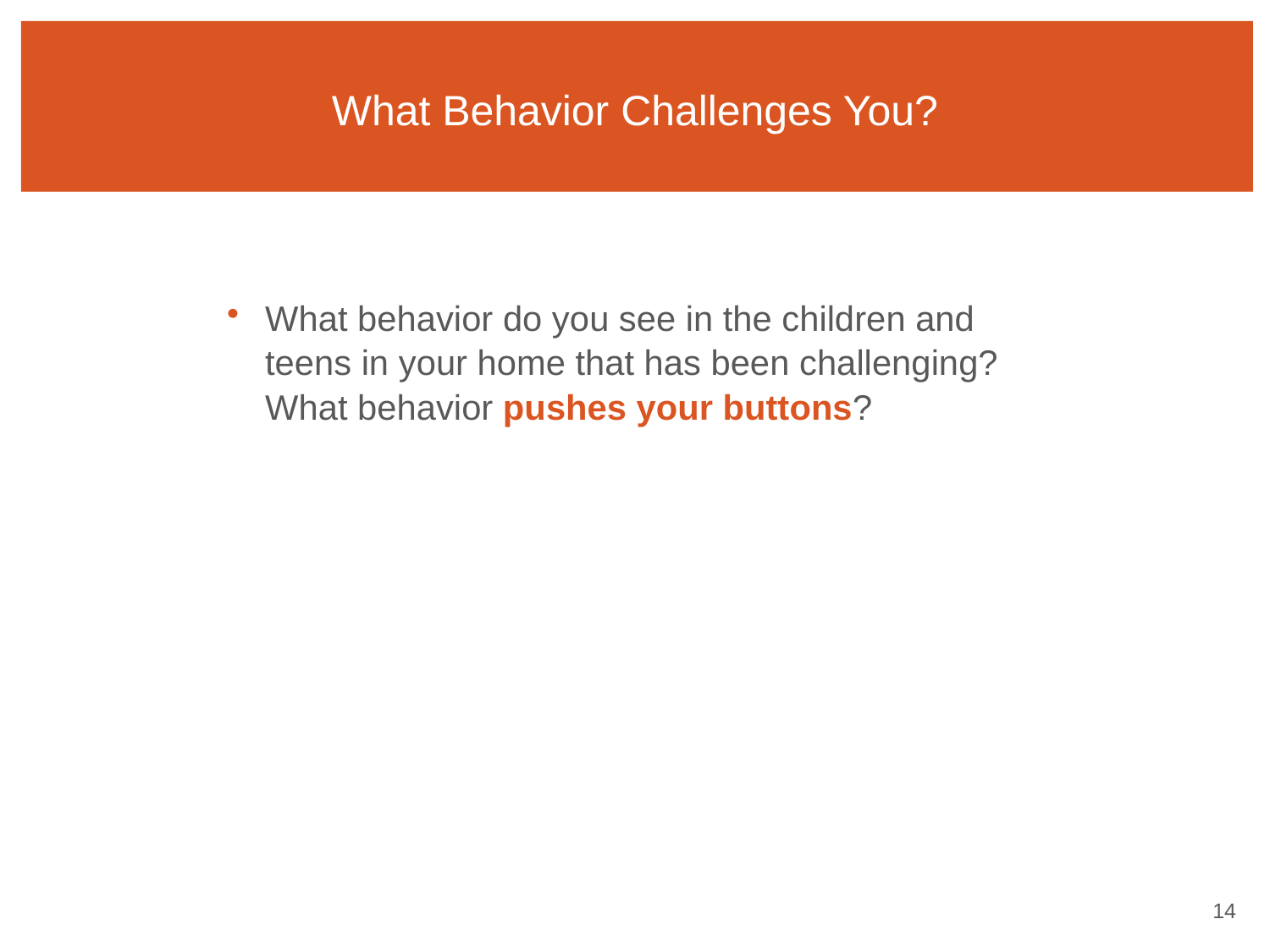

# What Behavior Challenges You?
What behavior do you see in the children and teens in your home that has been challenging? What behavior pushes your buttons?

14